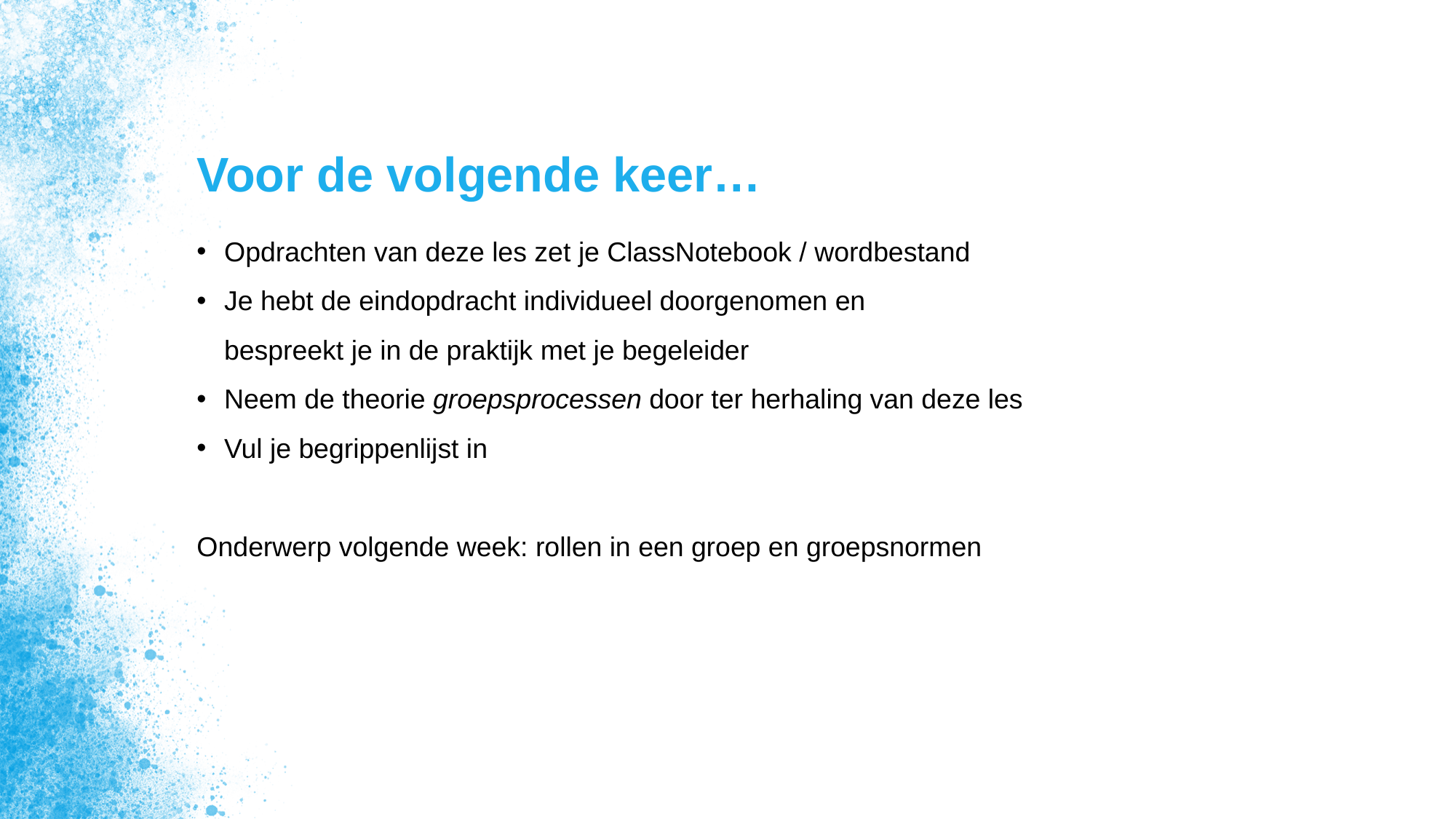

# Voor de volgende keer…
Opdrachten van deze les zet je ClassNotebook / wordbestand
Je hebt de eindopdracht individueel doorgenomen en
bespreekt je in de praktijk met je begeleider
Neem de theorie groepsprocessen door ter herhaling van deze les
Vul je begrippenlijst in

Onderwerp volgende week: rollen in een groep en groepsnormen